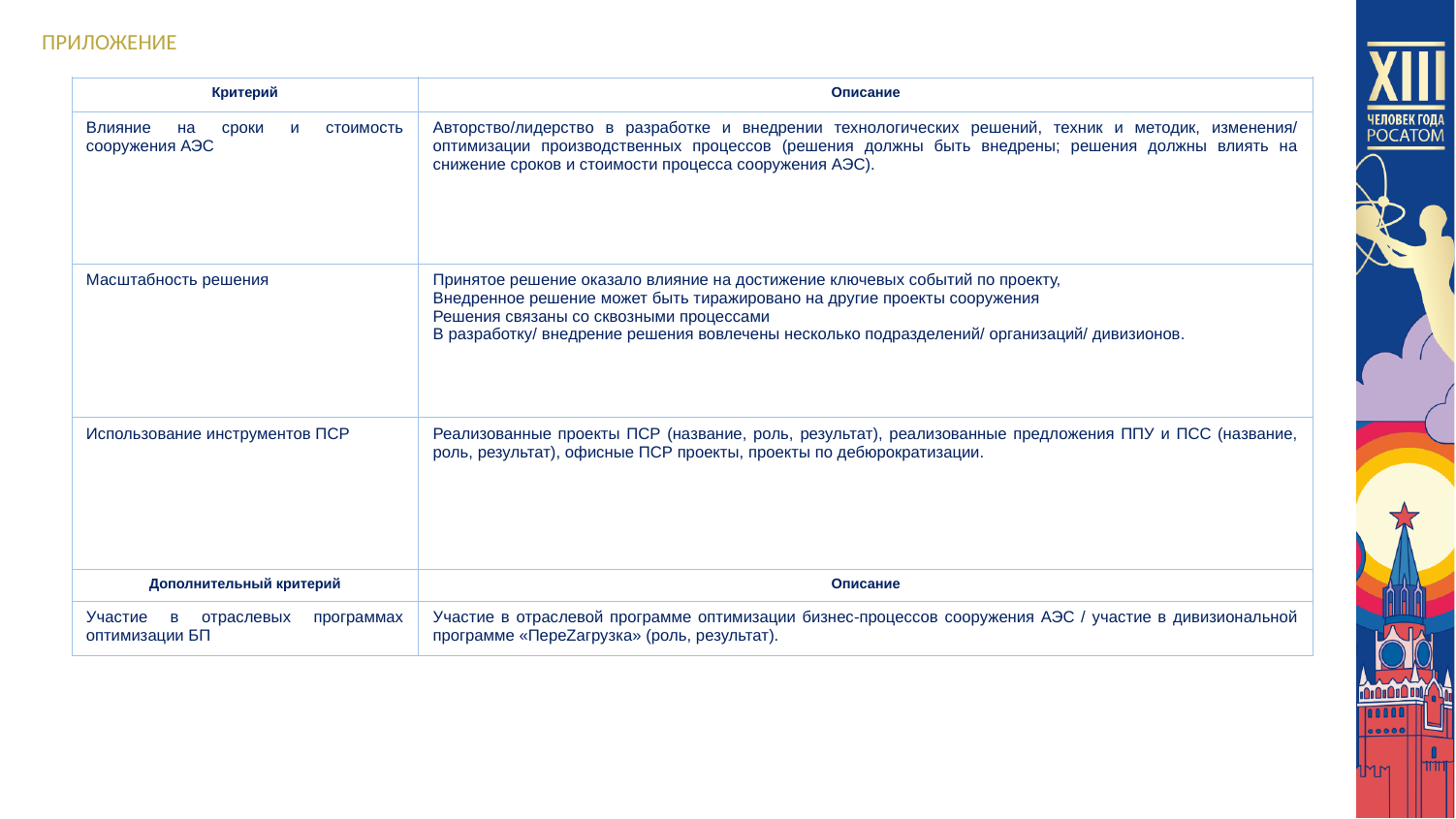

ПРИЛОЖЕНИЕ
| Критерий | Описание |
| --- | --- |
| Влияние на сроки и стоимость сооружения АЭС | Авторство/лидерство в разработке и внедрении технологических решений, техник и методик, изменения/ оптимизации производственных процессов (решения должны быть внедрены; решения должны влиять на снижение сроков и стоимости процесса сооружения АЭС). |
| Масштабность решения | Принятое решение оказало влияние на достижение ключевых событий по проекту, Внедренное решение может быть тиражировано на другие проекты сооружения Решения связаны со сквозными процессами В разработку/ внедрение решения вовлечены несколько подразделений/ организаций/ дивизионов. |
| Использование инструментов ПСР | Реализованные проекты ПСР (название, роль, результат), реализованные предложения ППУ и ПСС (название, роль, результат), офисные ПСР проекты, проекты по дебюрократизации. |
| Дополнительный критерий | Описание |
| Участие в отраслевых программах оптимизации БП | Участие в отраслевой программе оптимизации бизнес-процессов сооружения АЭС / участие в дивизиональной программе «ПереZагрузка» (роль, результат). |